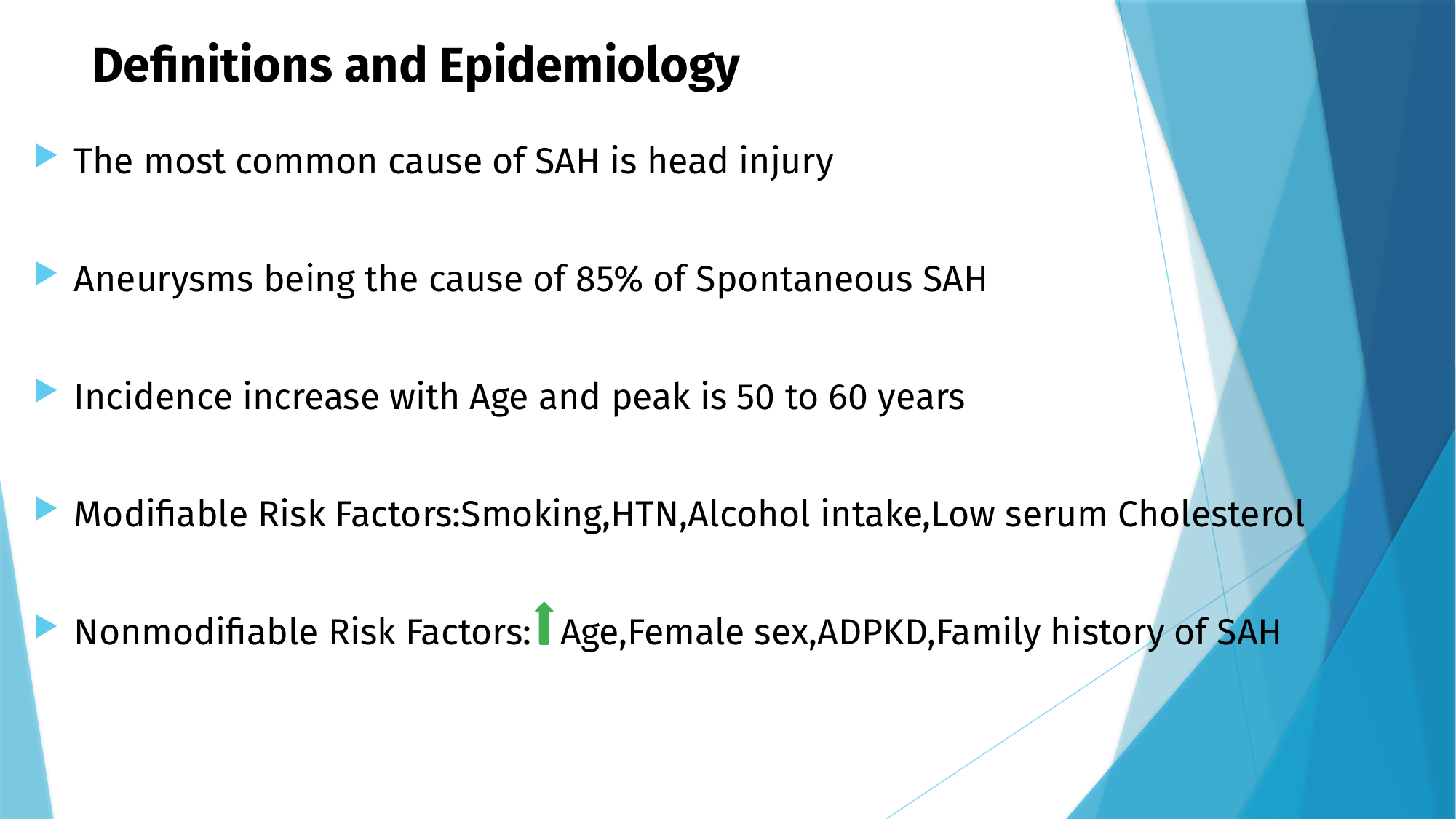

# Definitions and Epidemiology
The most common cause of SAH is head injury

Aneurysms being the cause of 85% of Spontaneous SAH

Incidence increase with Age and peak is 50 to 60 years

Modifiable Risk Factors:Smoking,HTN,Alcohol intake,Low serum Cholesterol

Nonmodifiable Risk Factors:   Age,Female sex,ADPKD,Family history of SAH